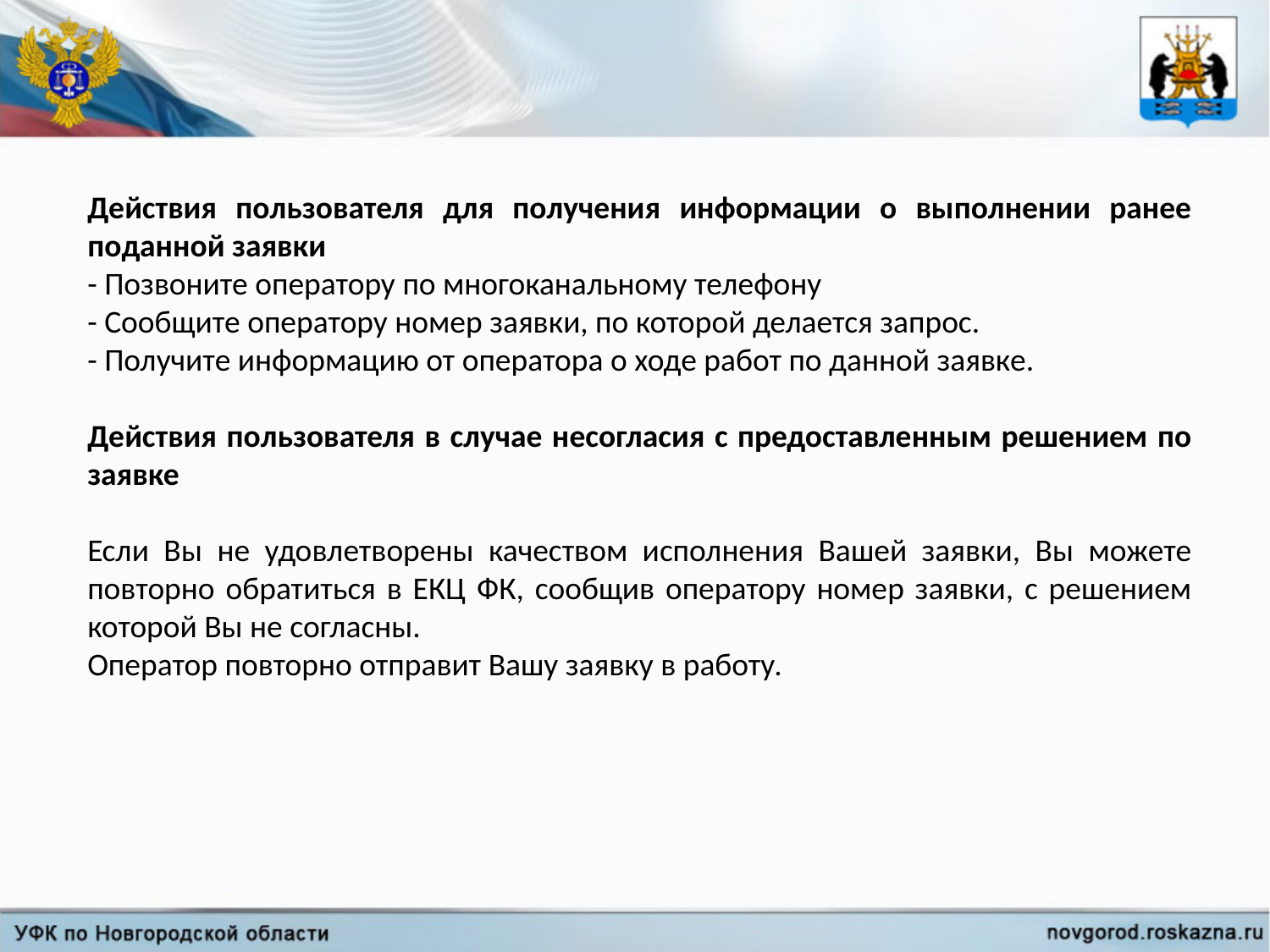

Действия пользователя для получения информации о выполнении ранее поданной заявки
- Позвоните оператору по многоканальному телефону
- Сообщите оператору номер заявки, по которой делается запрос.
- Получите информацию от оператора о ходе работ по данной заявке.

Действия пользователя в случае несогласия с предоставленным решением по заявке

Если Вы не удовлетворены качеством исполнения Вашей заявки, Вы можете повторно обратиться в ЕКЦ ФК, сообщив оператору номер заявки, с решением которой Вы не согласны.
Оператор повторно отправит Вашу заявку в работу.